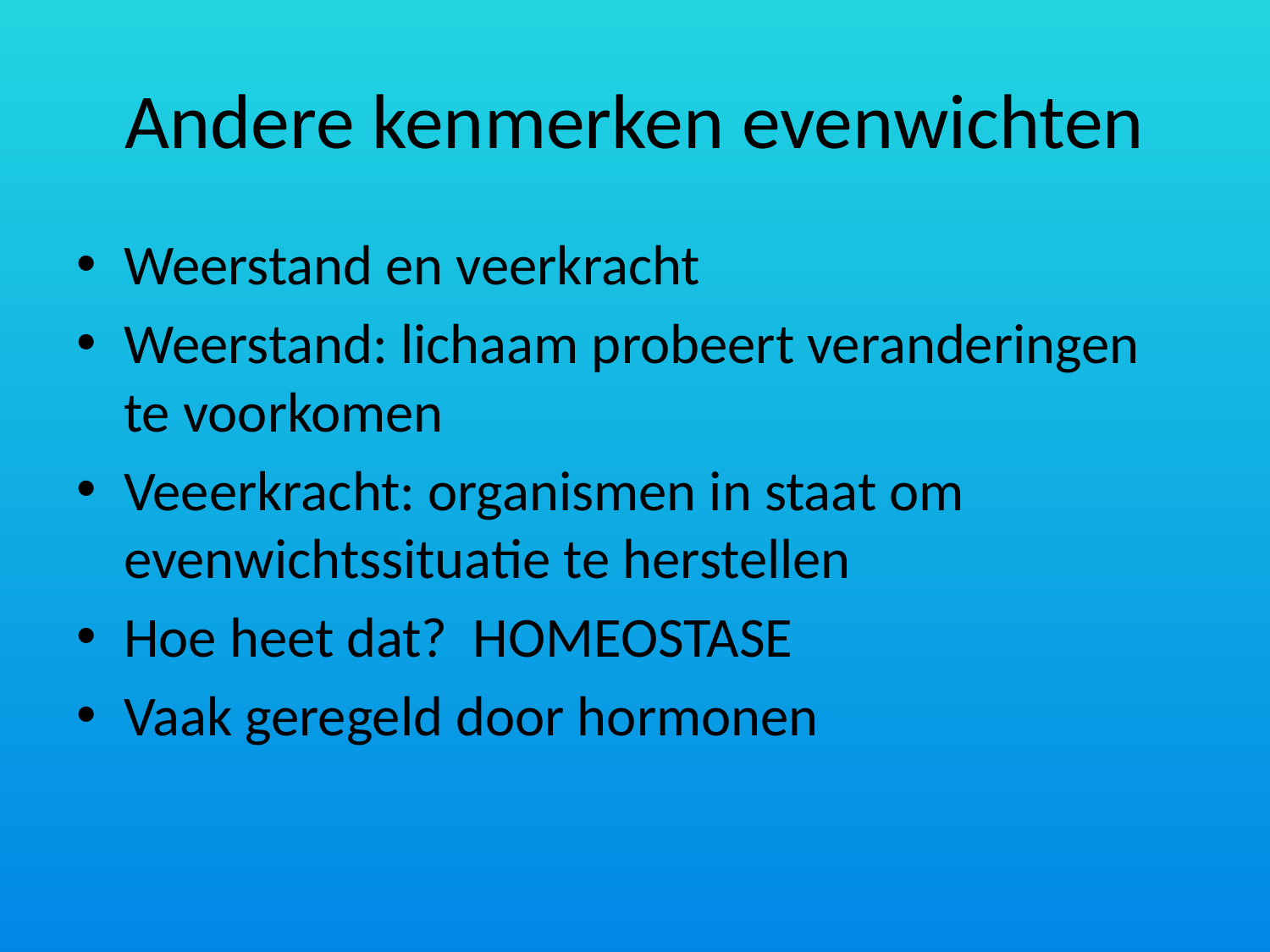

# Andere kenmerken evenwichten
Weerstand en veerkracht
Weerstand: lichaam probeert veranderingen te voorkomen
Veeerkracht: organismen in staat om evenwichtssituatie te herstellen
Hoe heet dat?  HOMEOSTASE
Vaak geregeld door hormonen